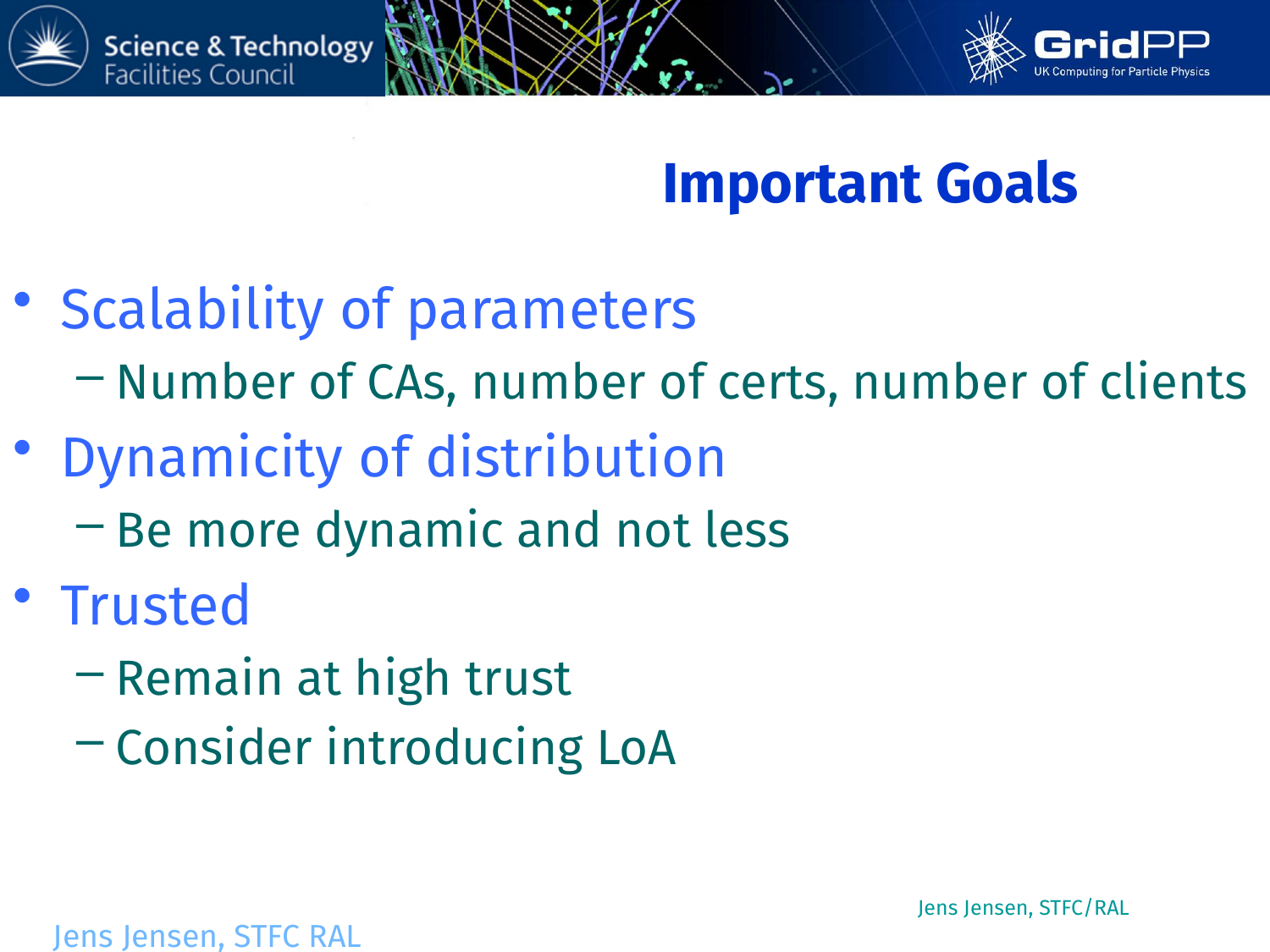

# Important Goals
Scalability of parameters
Number of CAs, number of certs, number of clients
Dynamicity of distribution
Be more dynamic and not less
Trusted
Remain at high trust
Consider introducing LoA